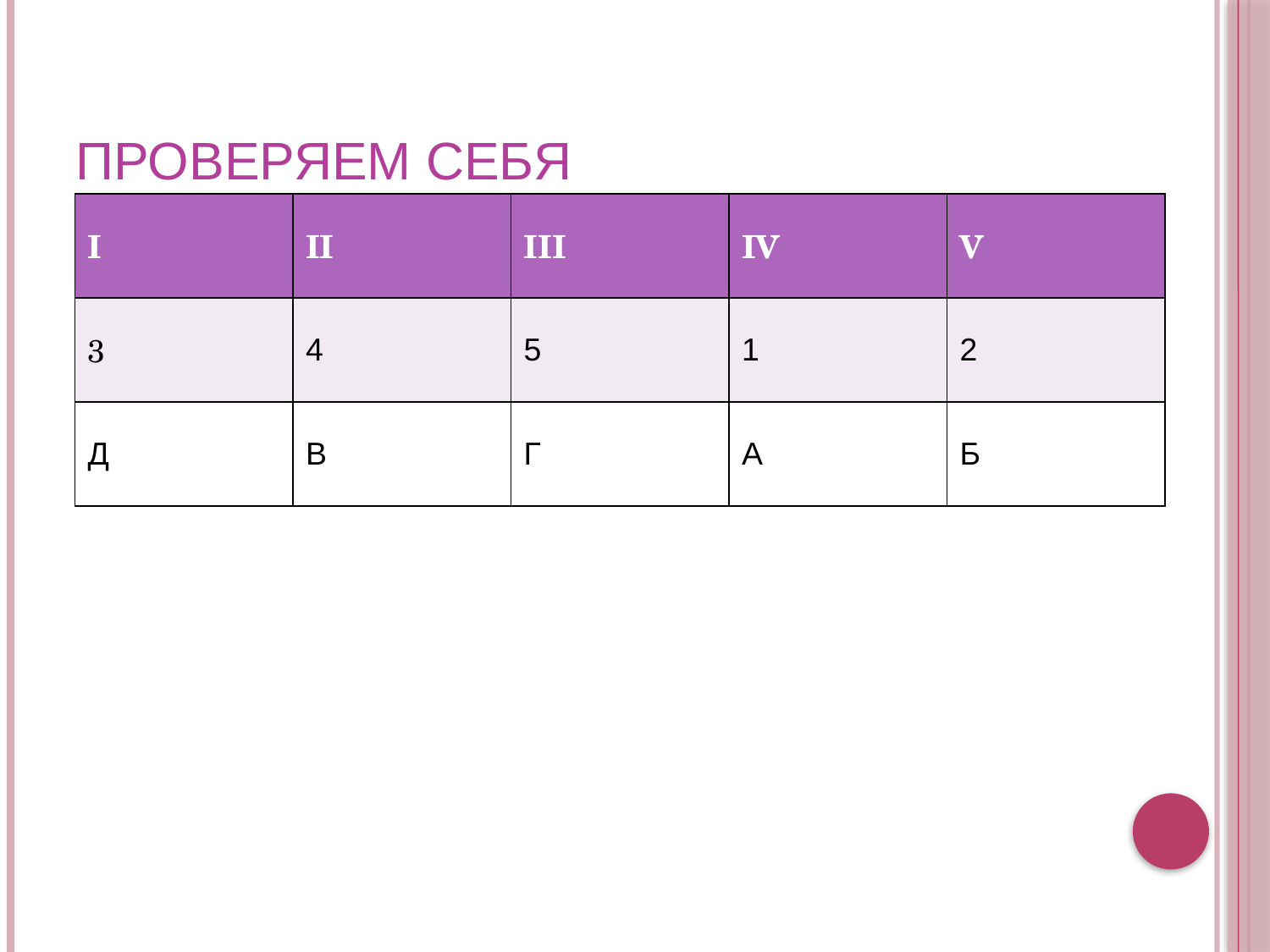

# Проверяем себя
| I | II | III | IV | V |
| --- | --- | --- | --- | --- |
| 3 | 4 | 5 | 1 | 2 |
| Д | В | Г | А | Б |